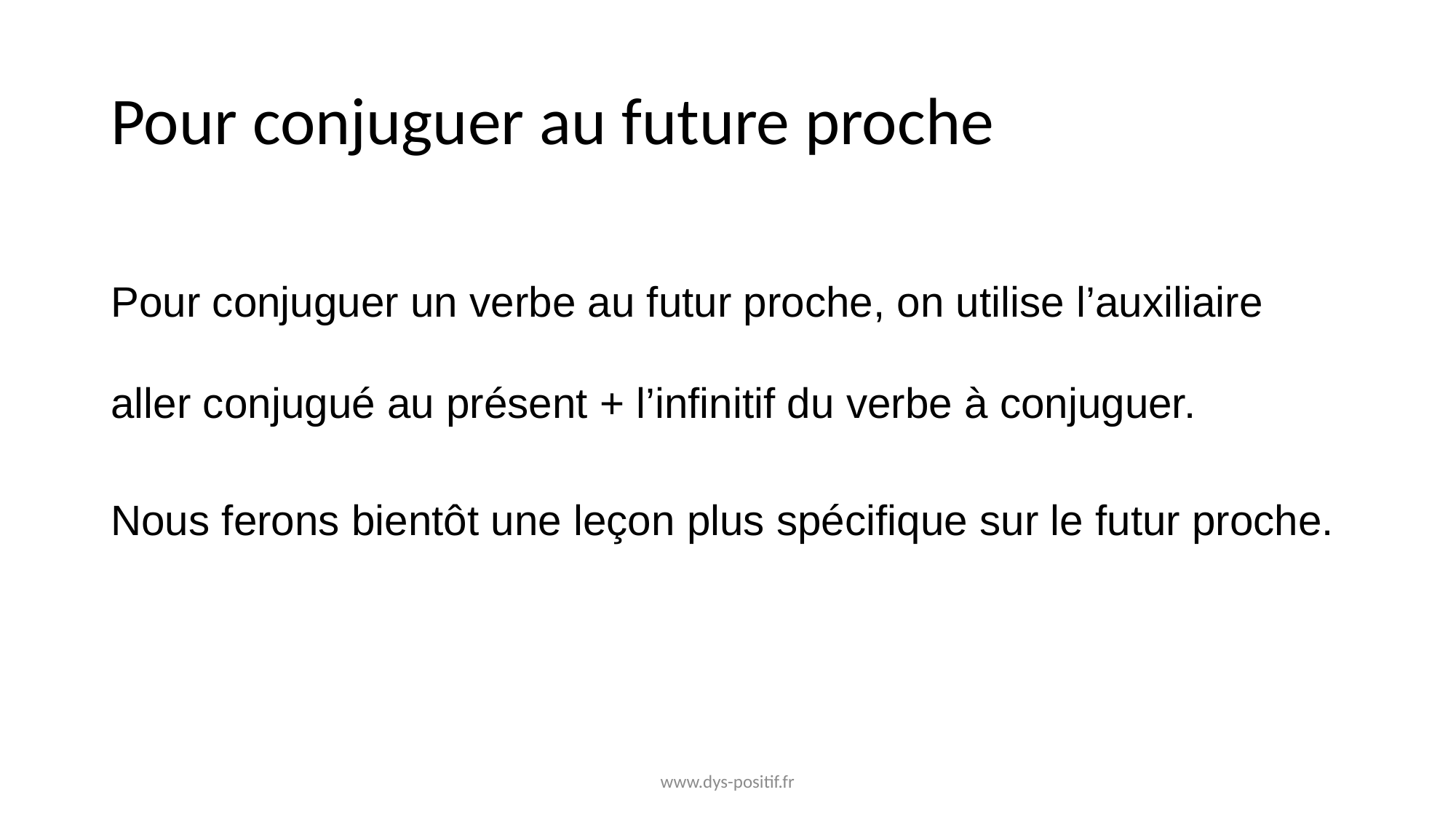

# Pour conjuguer au future proche
Pour conjuguer un verbe au futur proche, on utilise l’auxiliaire aller conjugué au présent + l’infinitif du verbe à conjuguer.
Nous ferons bientôt une leçon plus spécifique sur le futur proche.

www.dys-positif.fr